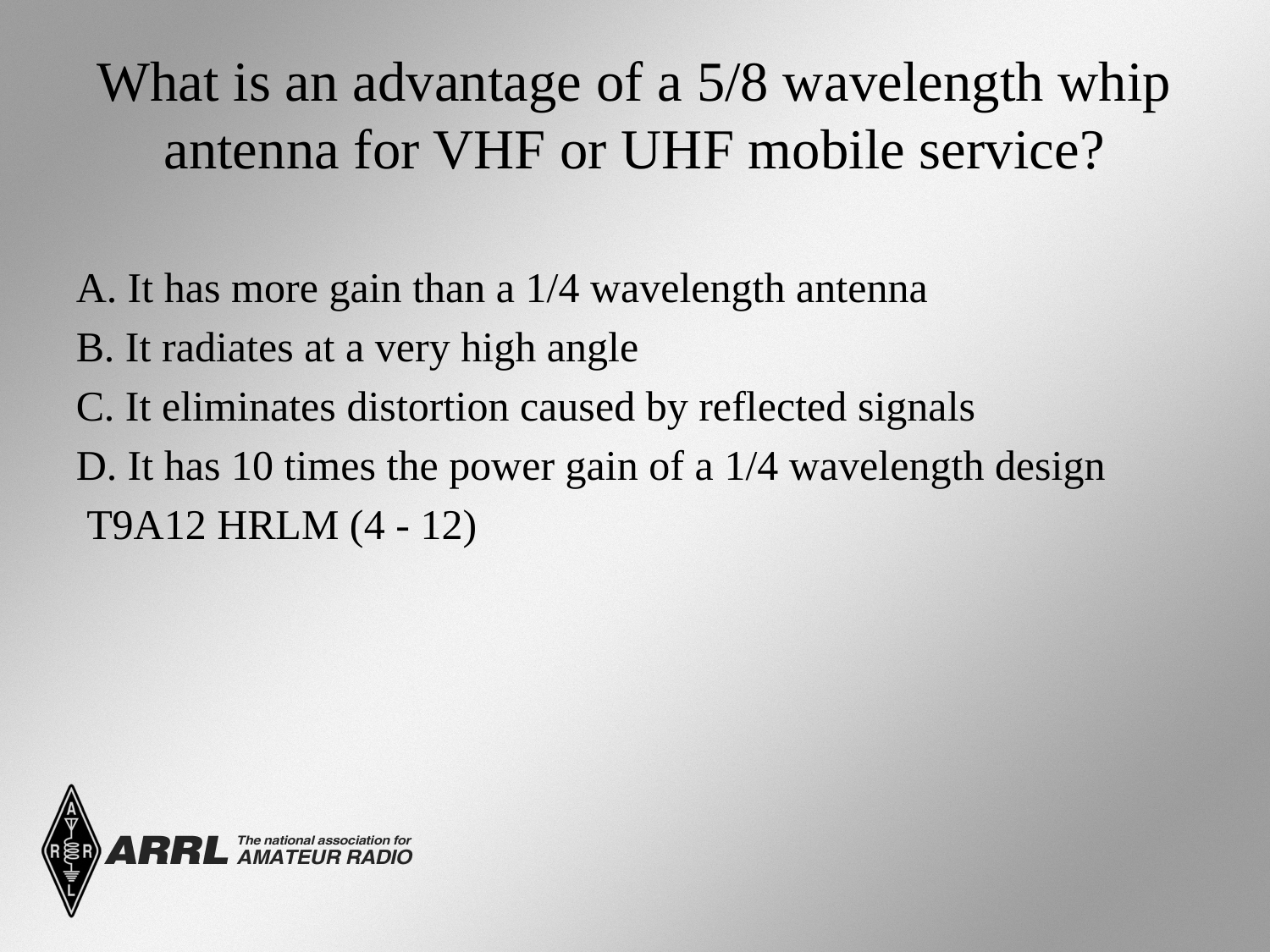

# What is an advantage of a 5/8 wavelength whip antenna for VHF or UHF mobile service?
A. It has more gain than a 1/4 wavelength antenna
B. It radiates at a very high angle
C. It eliminates distortion caused by reflected signals
D. It has 10 times the power gain of a 1/4 wavelength design
 T9A12 HRLM (4 - 12)